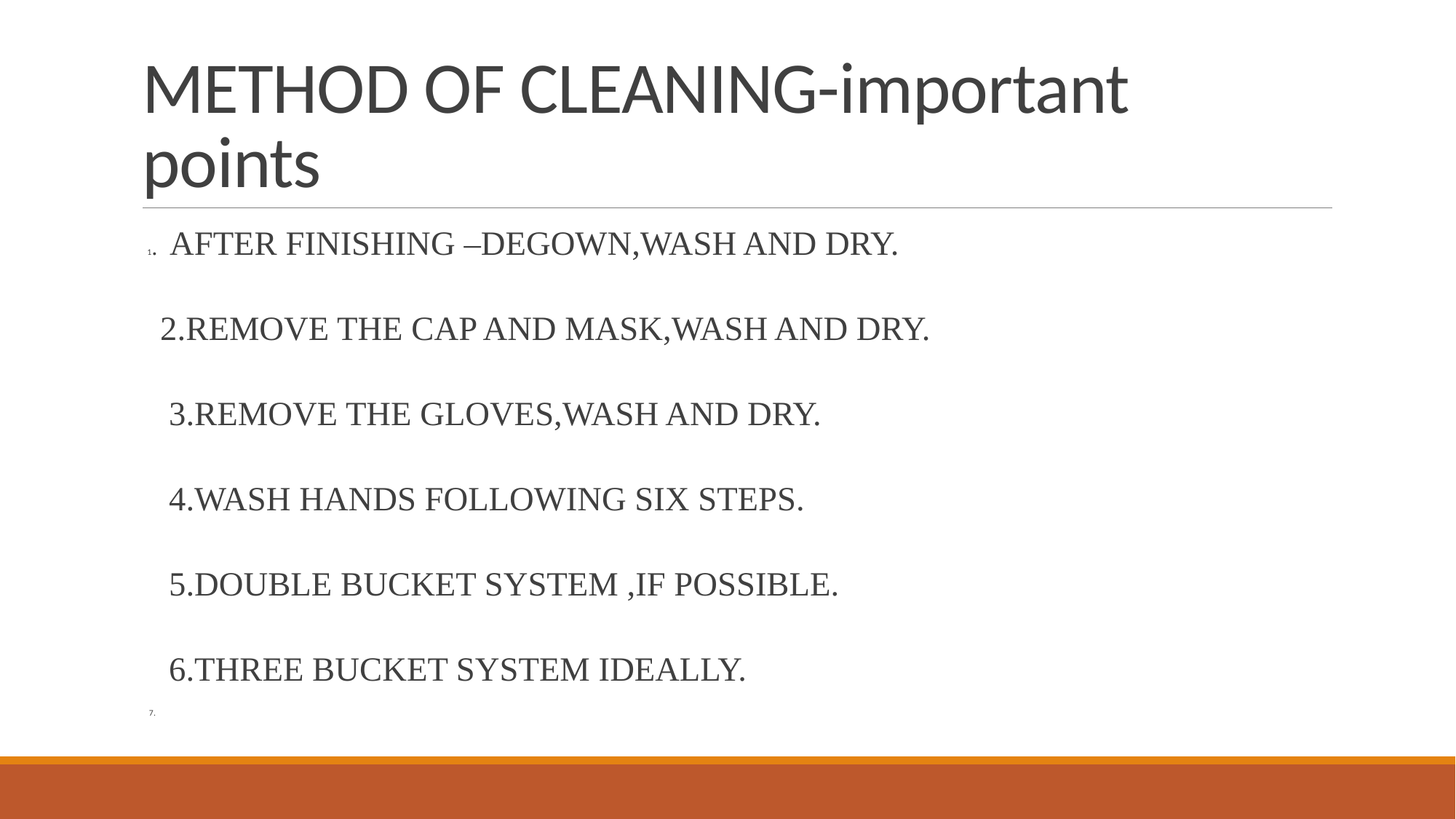

# METHOD OF CLEANING-important points
  1.  AFTER FINISHING –DEGOWN,WASH AND DRY.

  2.REMOVE THE CAP AND MASK,WASH AND DRY.

   3.REMOVE THE GLOVES,WASH AND DRY.

   4.WASH HANDS FOLLOWING SIX STEPS.

   5.DOUBLE BUCKET SYSTEM ,IF POSSIBLE.

   6.THREE BUCKET SYSTEM IDEALLY.

   7.